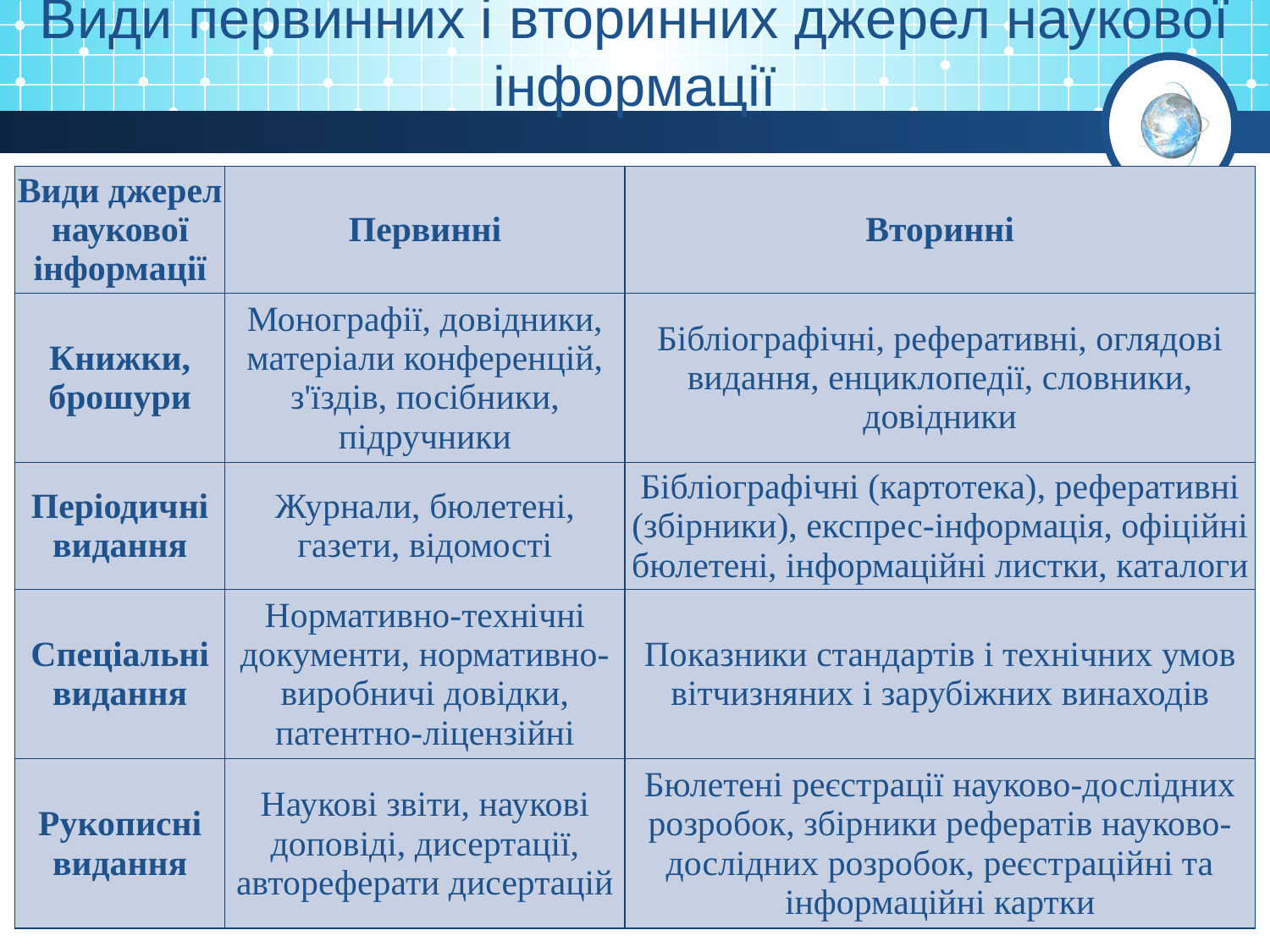

Види первинних і вторинних джерел наукової інформації
| Види джерел наукової інформації | Первинні | Вторинні |
| --- | --- | --- |
| Книжки, брошури | Монографії, довідники, матеріали конференцій, з'їздів, посібники, підручники | Бібліографічні, реферативні, оглядові видання, енциклопедії, словники, довідники |
| Періодичні видання | Журнали, бюлетені, газети, відомості | Бібліографічні (картотека), реферативні (збірники), експрес-інформація, офіційні бюлетені, інформаційні листки, каталоги |
| Спеціальні видання | Нормативно-технічні документи, нормативно- виробничі довідки, патентно-ліцензійні | Показники стандартів і технічних умов вітчизняних і зарубіжних винаходів |
| Рукописні видання | Наукові звіти, наукові доповіді, дисертації, автореферати дисертацій | Бюлетені реєстрації науково-дослідних розробок, збірники рефератів науково-дослідних розробок, реєстраційні та інформаційні картки |